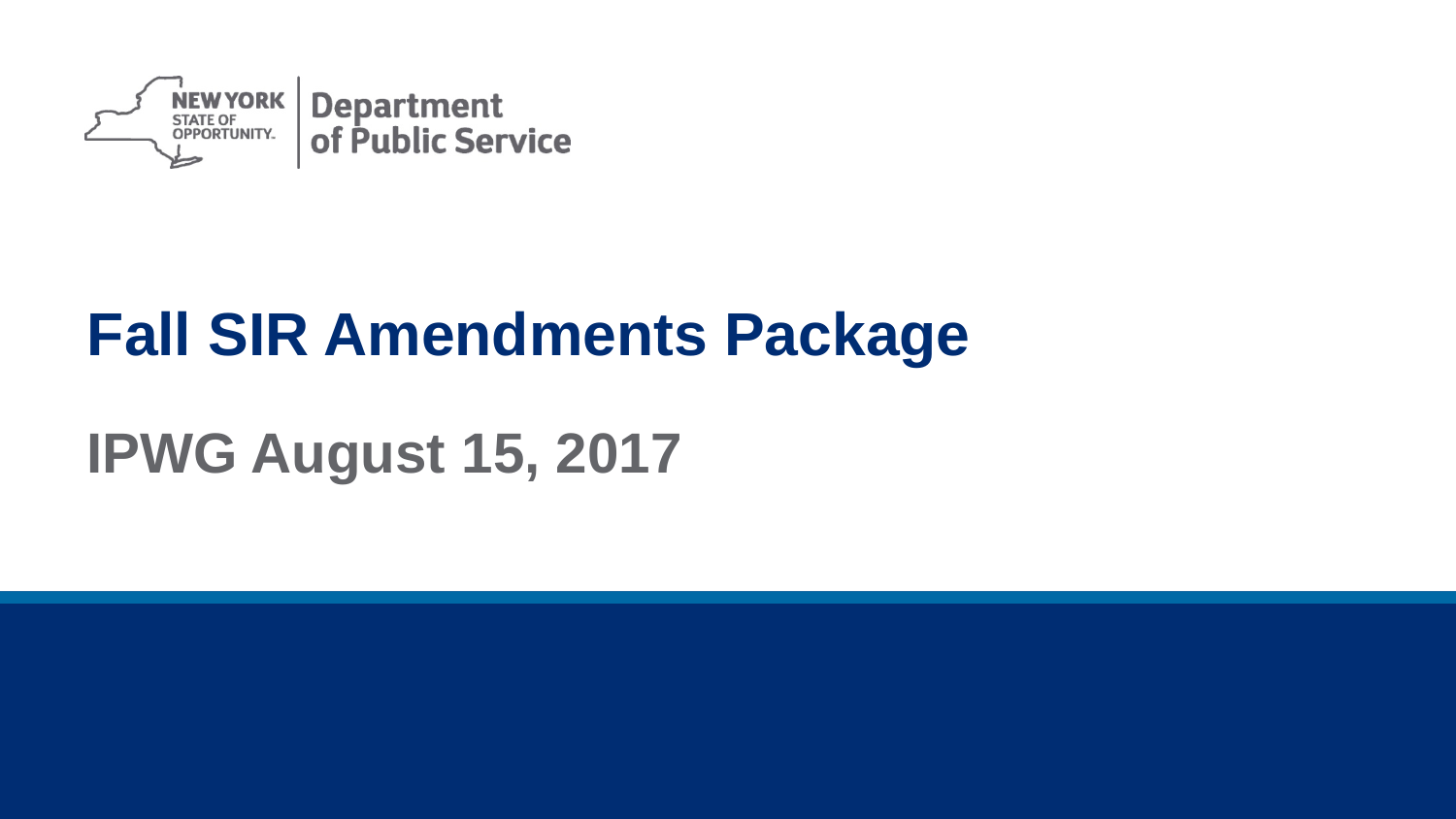

Fall SIR Amendments Package
IPWG August 15, 2017